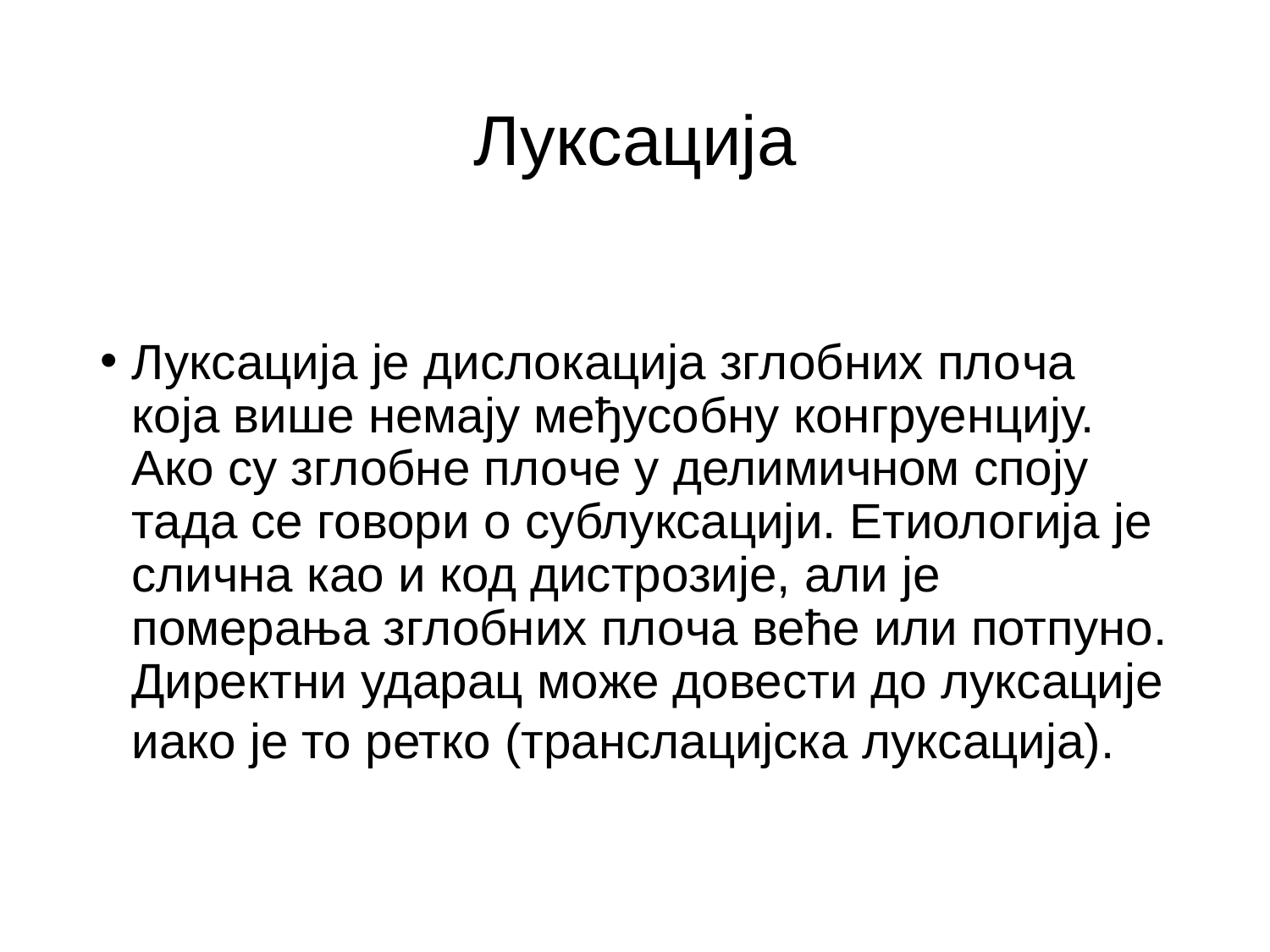

# Луксација

Луксација је дислокација зглобних плоча која више немају међусобну конгруенцију. Ако су зглобне плоче у делимичном споју тада се говори о сублуксацији. Етиологија је слична као и код дистрозије, али је померања зглобних плоча веће или потпуно. Директни ударац може довести до луксације иако је то ретко (транслацијска луксација).